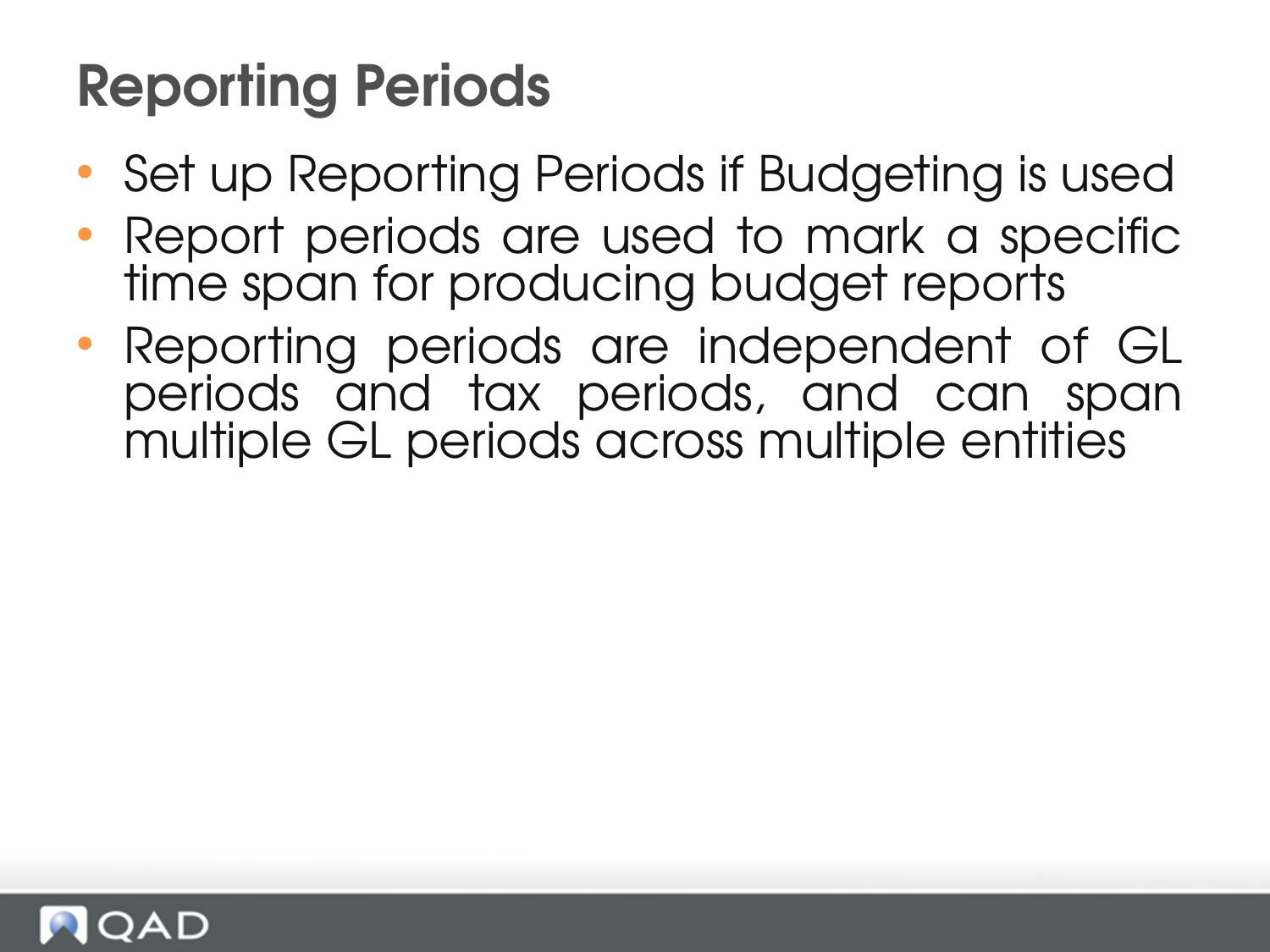

# Reporting Periods

Set up Reporting Periods if Budgeting is used
Report periods are used to mark a specific time span for producing budget reports
Reporting periods are independent of GL periods and tax periods, and can span multiple GL periods across multiple entities